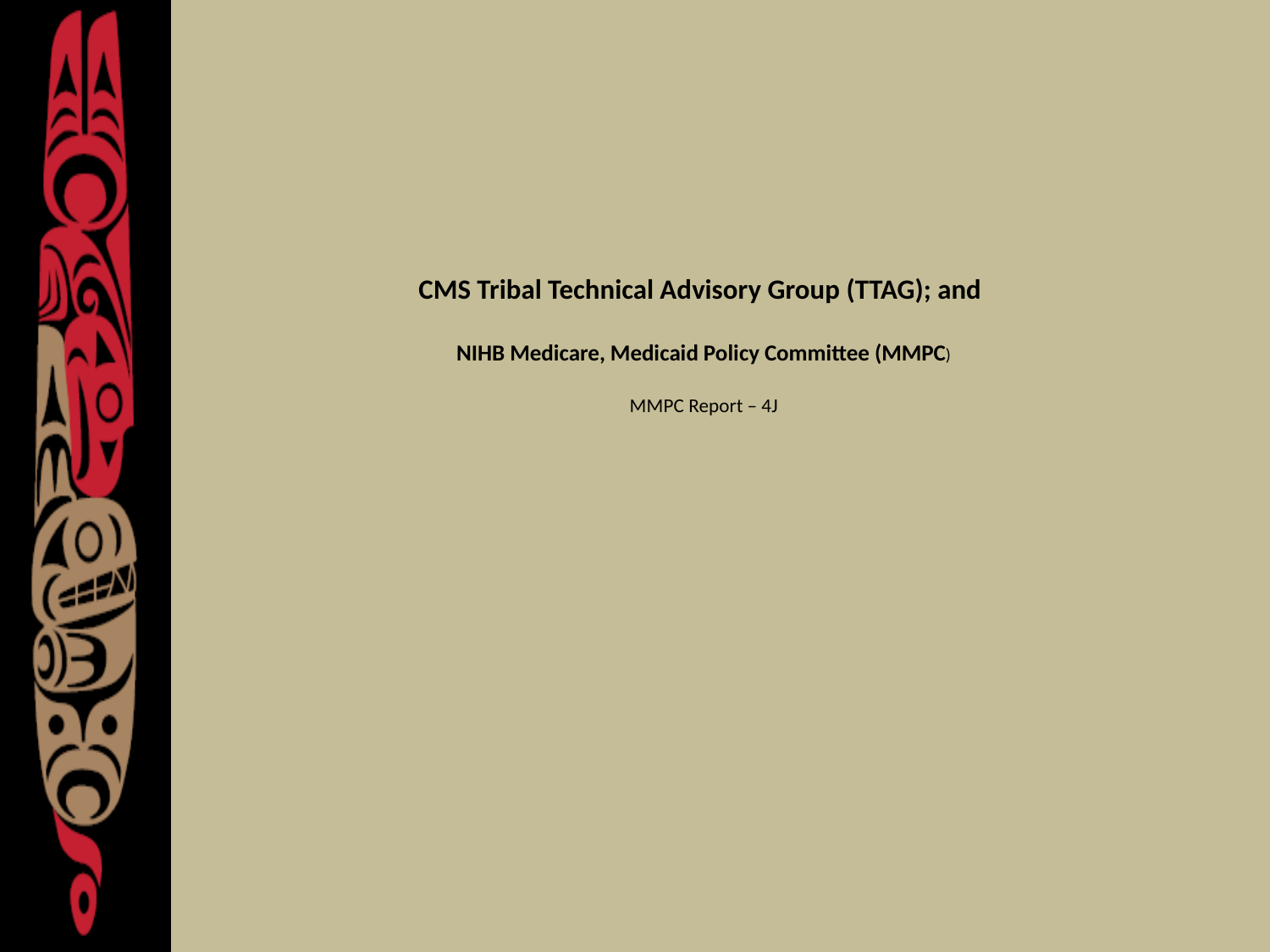

# CMS Tribal Technical Advisory Group (TTAG); and NIHB Medicare, Medicaid Policy Committee (MMPC) MMPC Report – 4J